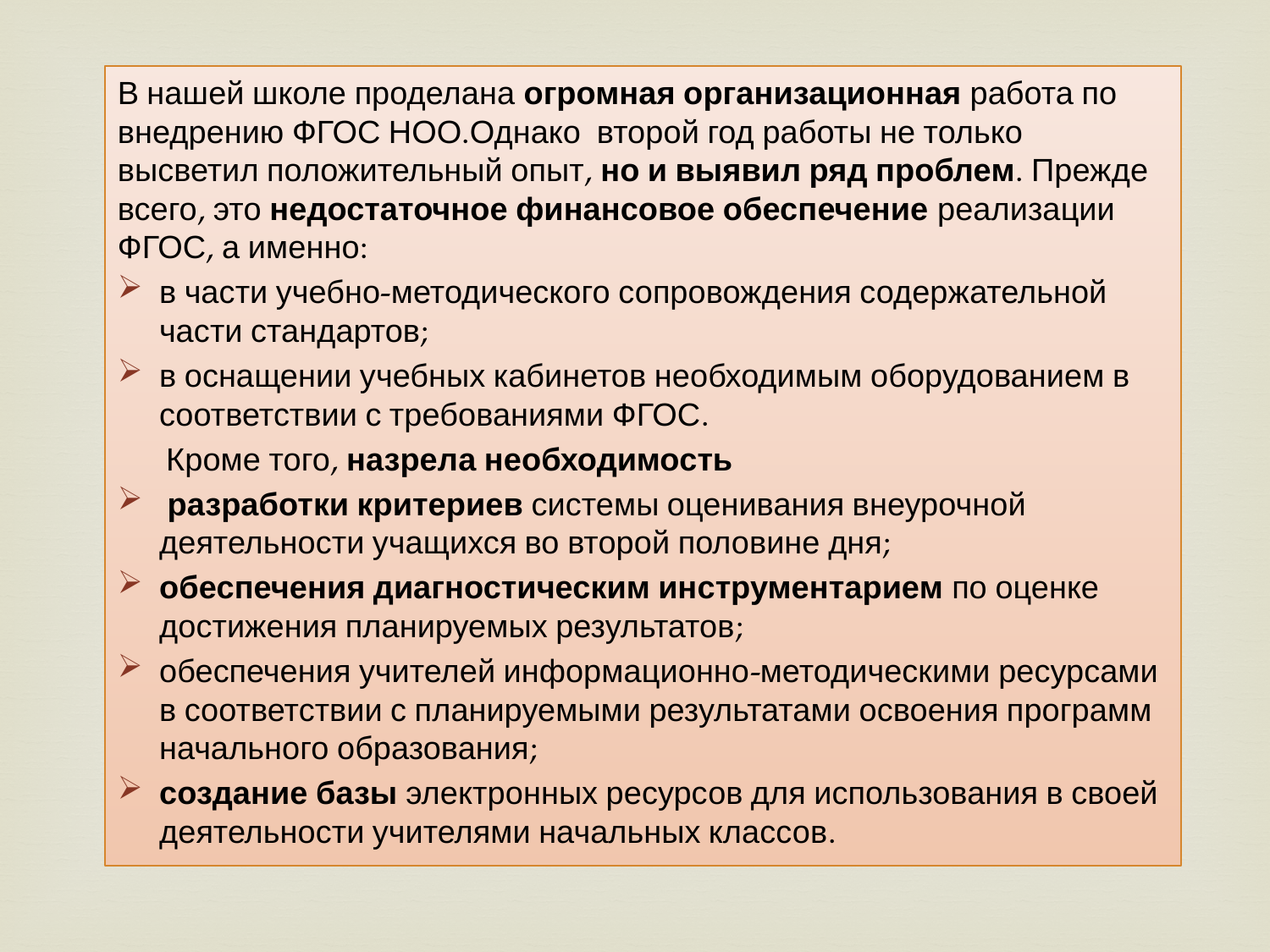

В нашей школе проделана огромная организационная работа по внедрению ФГОС НОО.Однако  второй год работы не только высветил положительный опыт, но и выявил ряд проблем. Прежде всего, это недостаточное финансовое обеспечение реализации ФГОС, а именно:
в части учебно-методического сопровождения содержательной части стандартов;
в оснащении учебных кабинетов необходимым оборудованием в соответствии с требованиями ФГОС.
      Кроме того, назрела необходимость
 разработки критериев системы оценивания внеурочной  деятельности учащихся во второй половине дня;
обеспечения диагностическим инструментарием по оценке достижения планируемых результатов;
обеспечения учителей информационно-методическими ресурсами в соответствии с планируемыми результатами освоения программ начального образования;
создание базы электронных ресурсов для использования в своей деятельности учителями начальных классов.